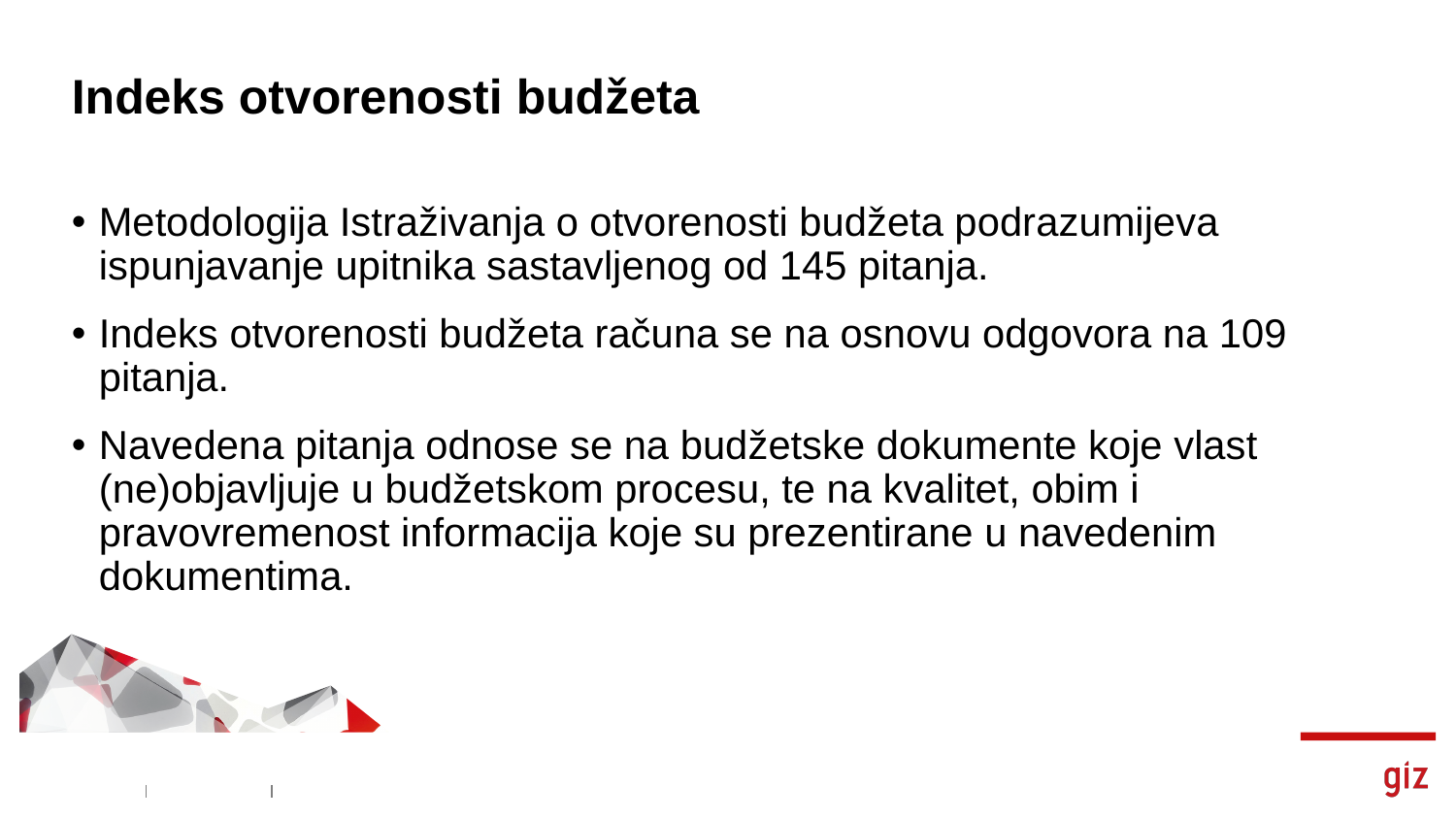

# Indeks otvorenosti budžeta
Metodologija Istraživanja o otvorenosti budžeta podrazumijeva ispunjavanje upitnika sastavljenog od 145 pitanja.
Indeks otvorenosti budžeta računa se na osnovu odgovora na 109 pitanja.
Navedena pitanja odnose se na budžetske dokumente koje vlast (ne)objavljuje u budžetskom procesu, te na kvalitet, obim i pravovremenost informacija koje su prezentirane u navedenim dokumentima.